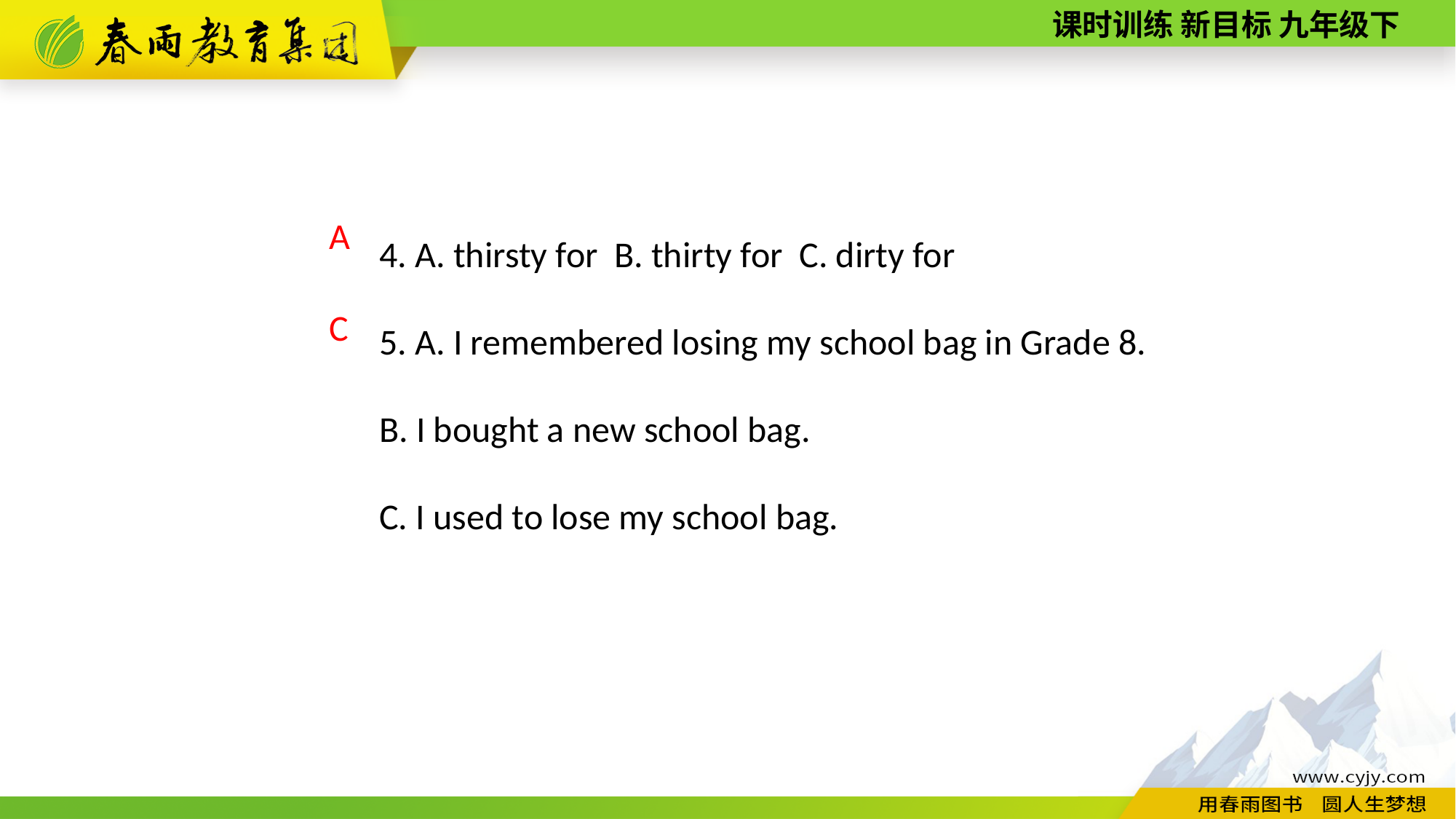

4. A. thirsty for  B. thirty for  C. dirty for
5. A. I remembered losing my school bag in Grade 8.
B. I bought a new school bag.
C. I used to lose my school bag.
A
C